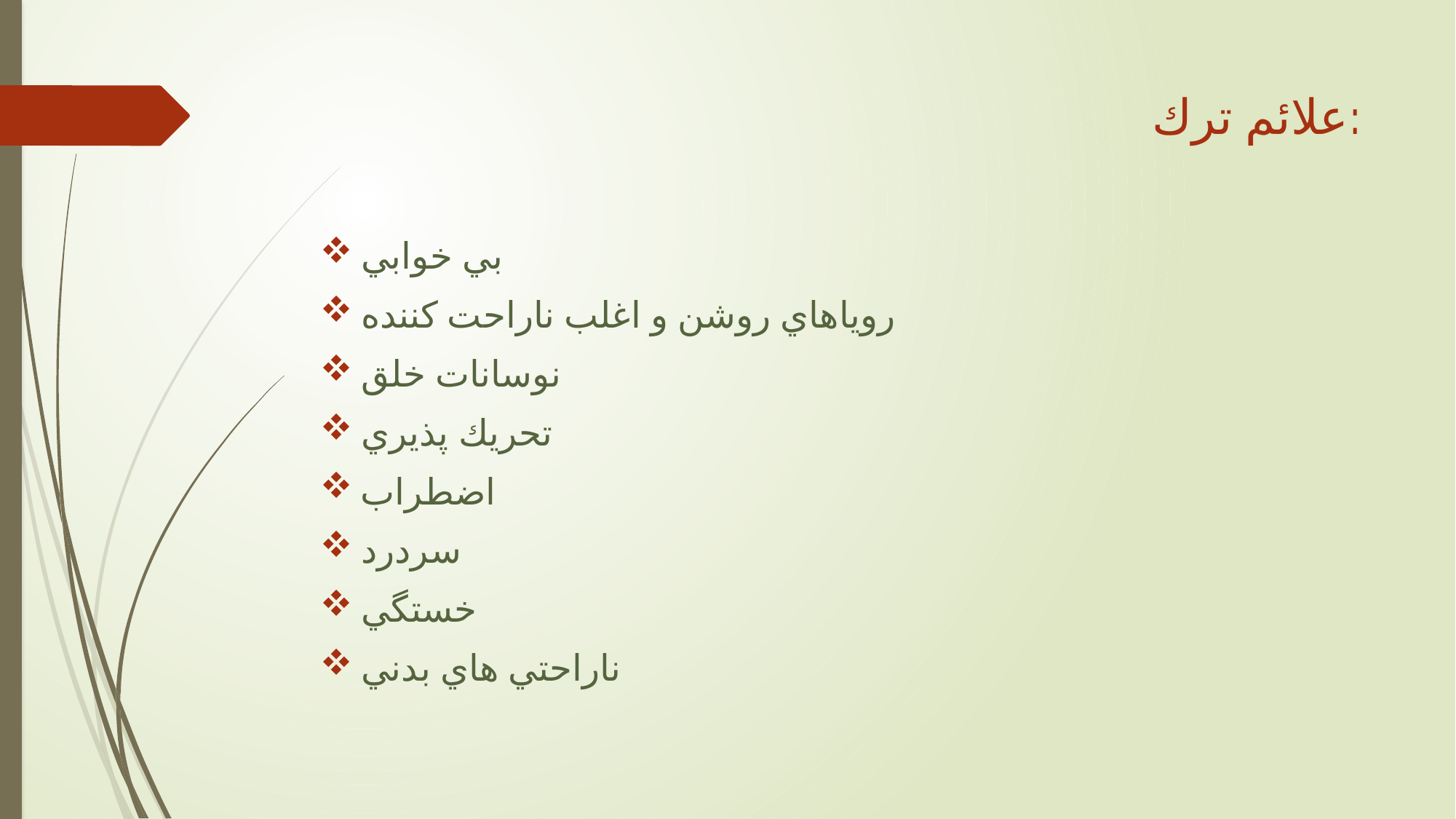

علائم ترك:

بي خوابي
روياهاي روشن و اغلب ناراحت كننده
نوسانات خلق
تحريك پذيري
اضطراب
سردرد
خستگي
ناراحتي هاي بدني